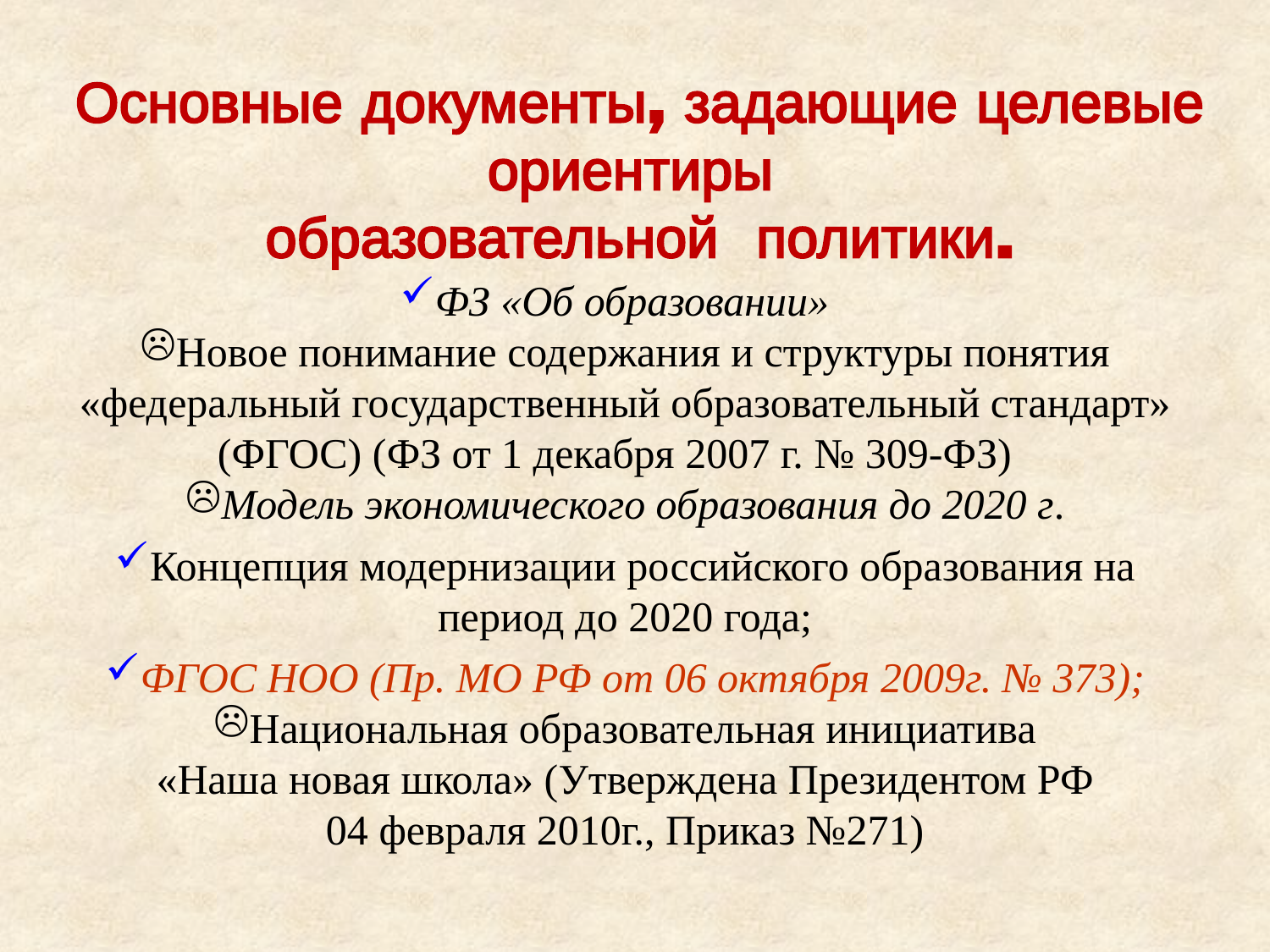

Основные документы, задающие целевые ориентиры
образовательной  политики.

ФЗ «Об образовании»
Новое понимание содержания и структуры понятия «федеральный государственный образовательный стандарт» (ФГОС) (ФЗ от 1 декабря 2007 г. № 309-ФЗ)
Модель экономического образования до 2020 г.
Концепция модернизации российского образования на период до 2020 года;
ФГОС НОО (Пр. МО РФ от 06 октября 2009г. № 373);
Национальная образовательная инициатива
«Наша новая школа» (Утверждена Президентом РФ
04 февраля 2010г., Приказ №271)